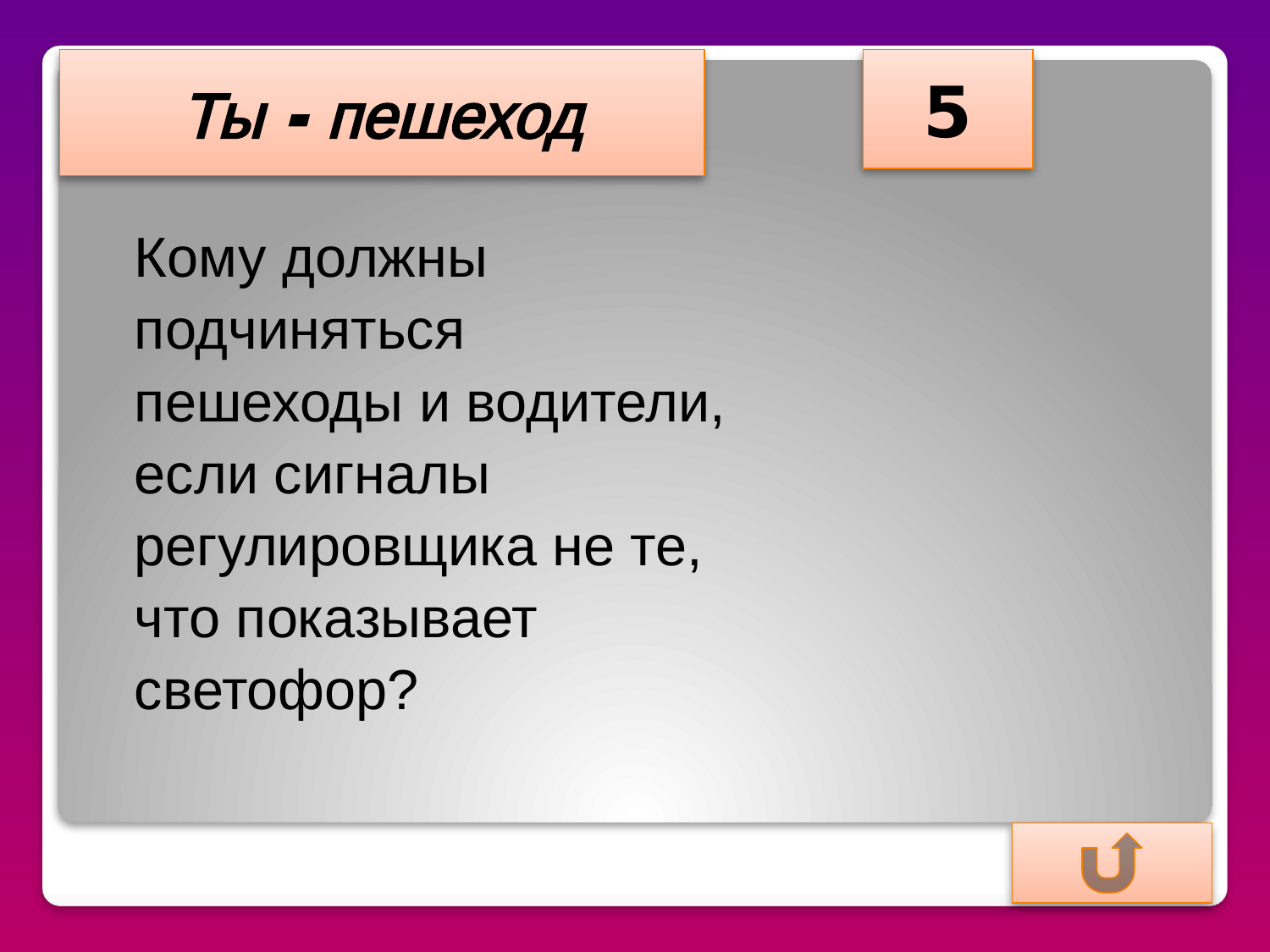

Ты - пешеход
5
Кому должны
подчиняться
пешеходы и водители,
если сигналы
регулировщика не те,
что показывает
светофор?